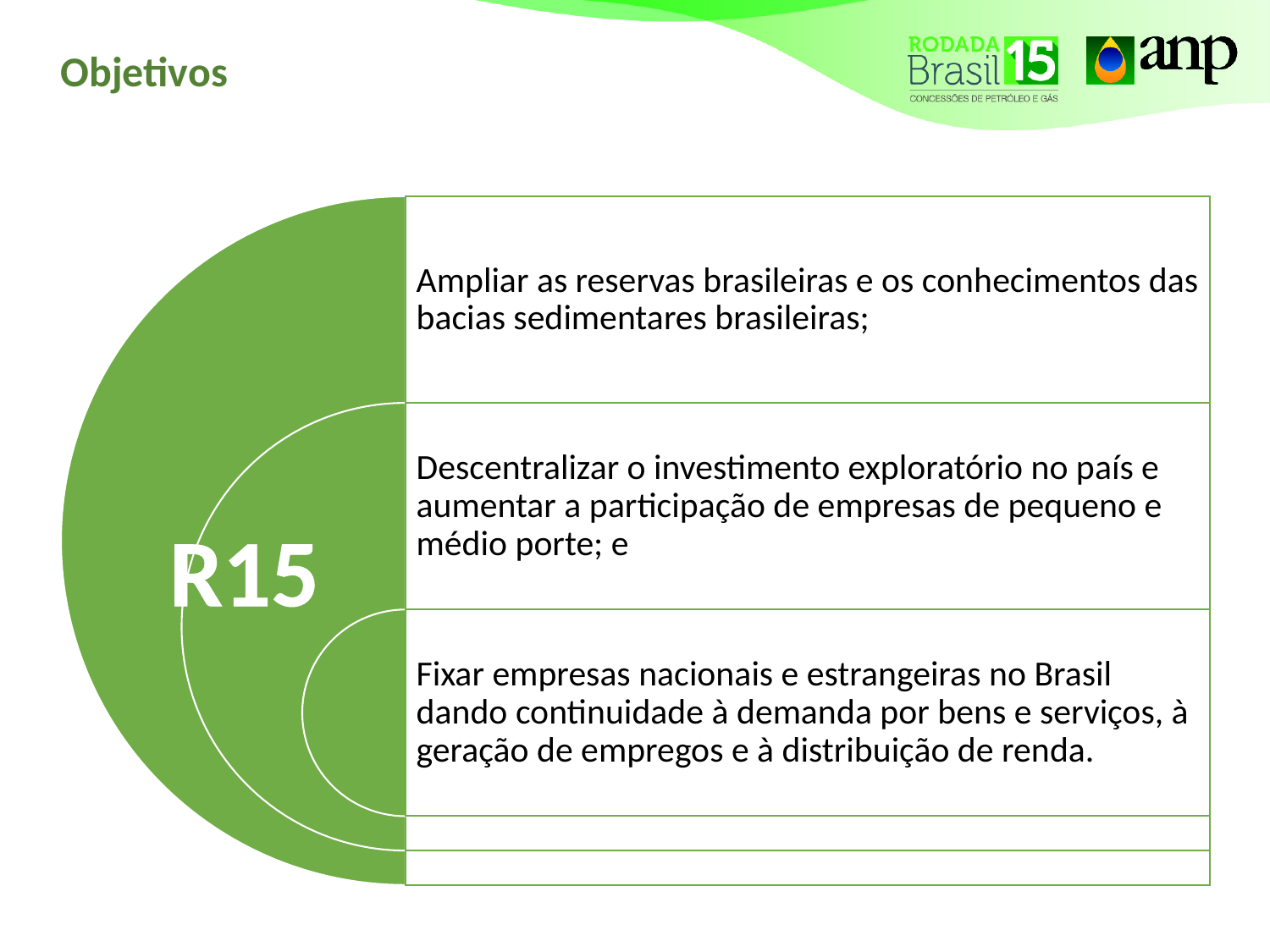

# Objetivos
Ampliar as reservas brasileiras e os conhecimentos das bacias sedimentares brasileiras;
Descentralizar o investimento exploratório no país e aumentar a participação de empresas de pequeno e médio porte; e
Fixar empresas nacionais e estrangeiras no Brasil dando continuidade à demanda por bens e serviços, à geração de empregos e à distribuição de renda.
R15